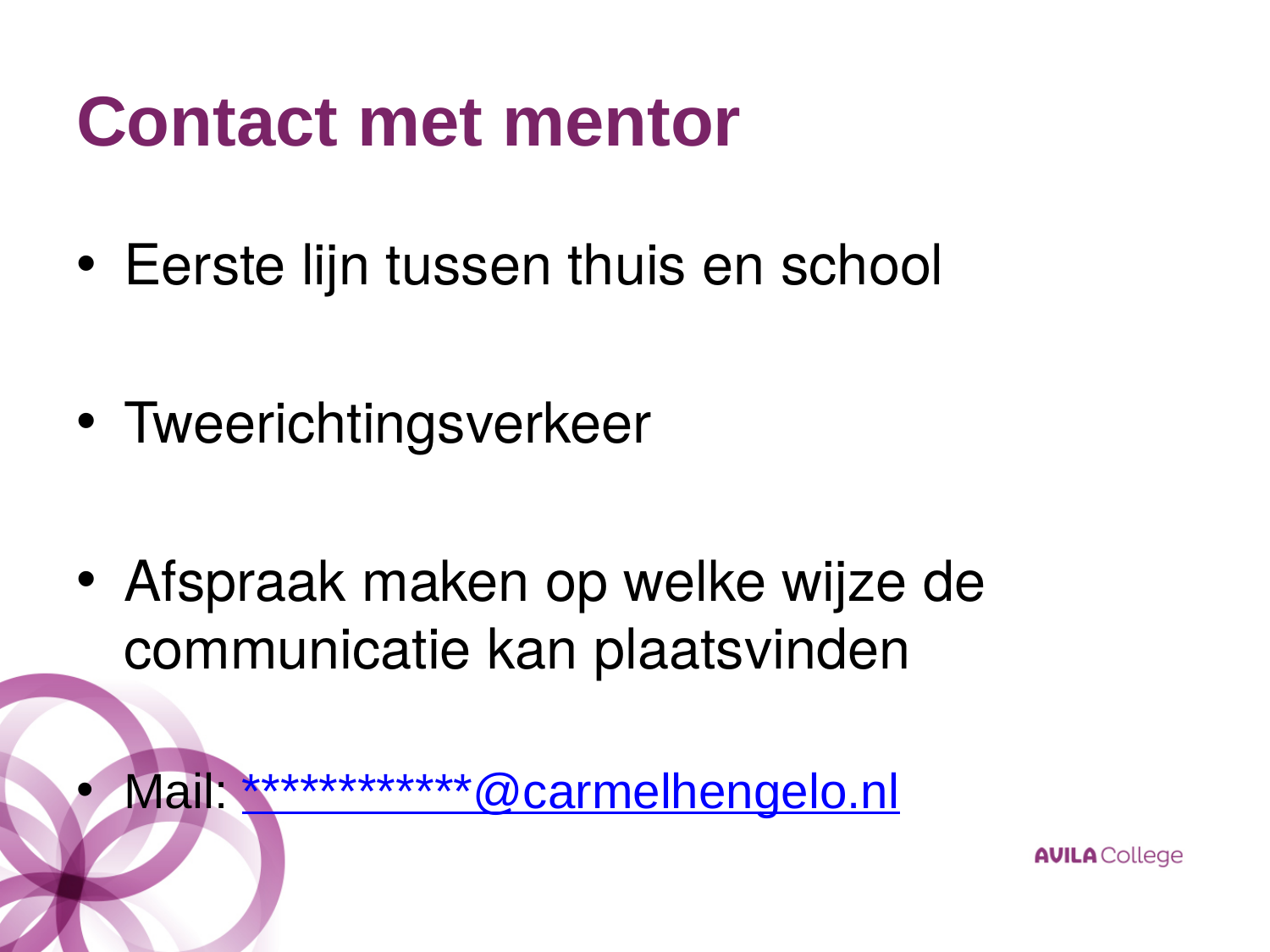

# Contact met mentor
Eerste lijn tussen thuis en school

Tweerichtingsverkeer

Afspraak maken op welke wijze de communicatie kan plaatsvinden

Mail: ************@carmelhengelo.nl